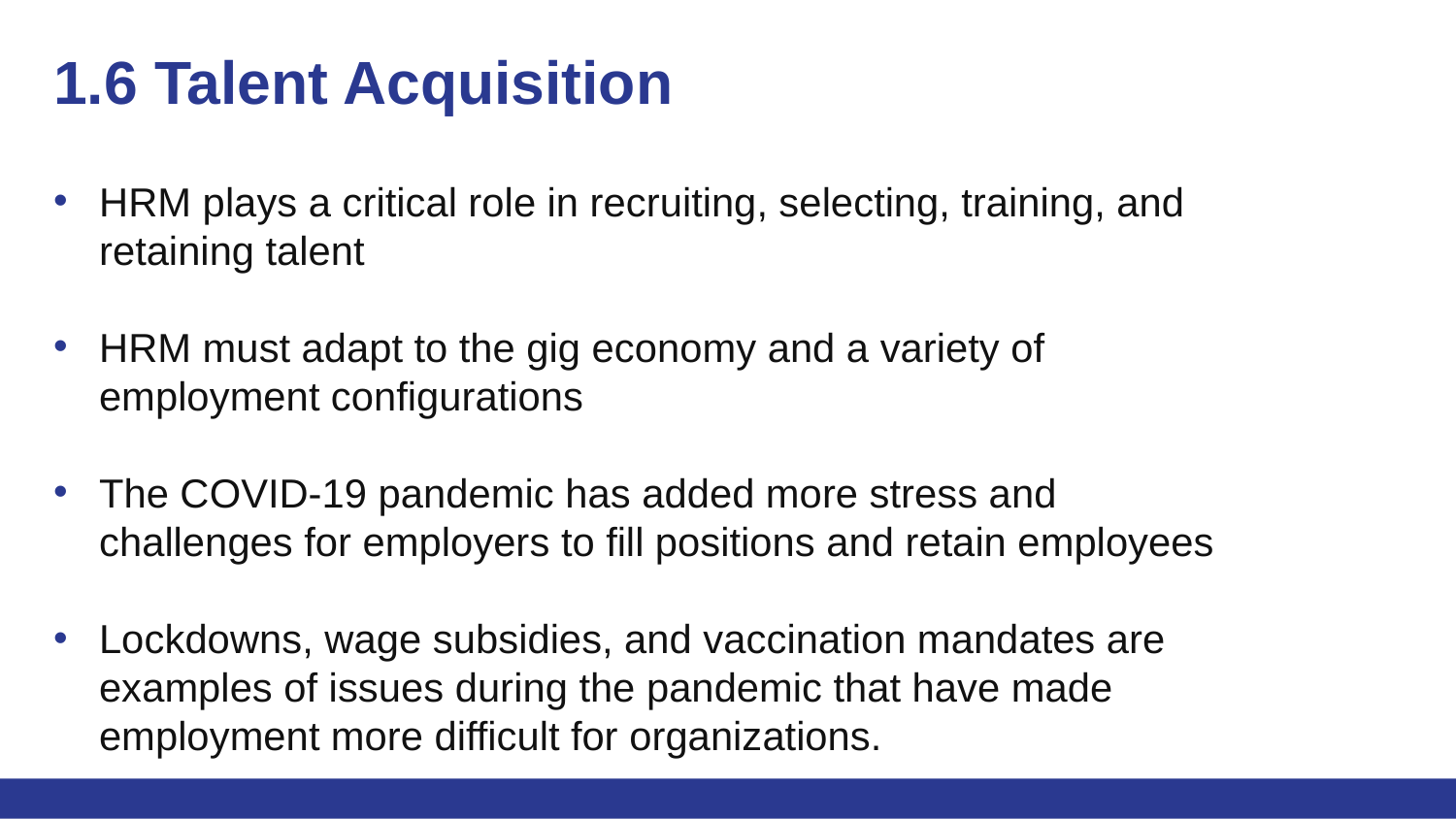

# 1.6 Talent Acquisition
HRM plays a critical role in recruiting, selecting, training, and retaining talent

HRM must adapt to the gig economy and a variety of employment configurations

The COVID-19 pandemic has added more stress and challenges for employers to fill positions and retain employees

Lockdowns, wage subsidies, and vaccination mandates are examples of issues during the pandemic that have made employment more difficult for organizations.